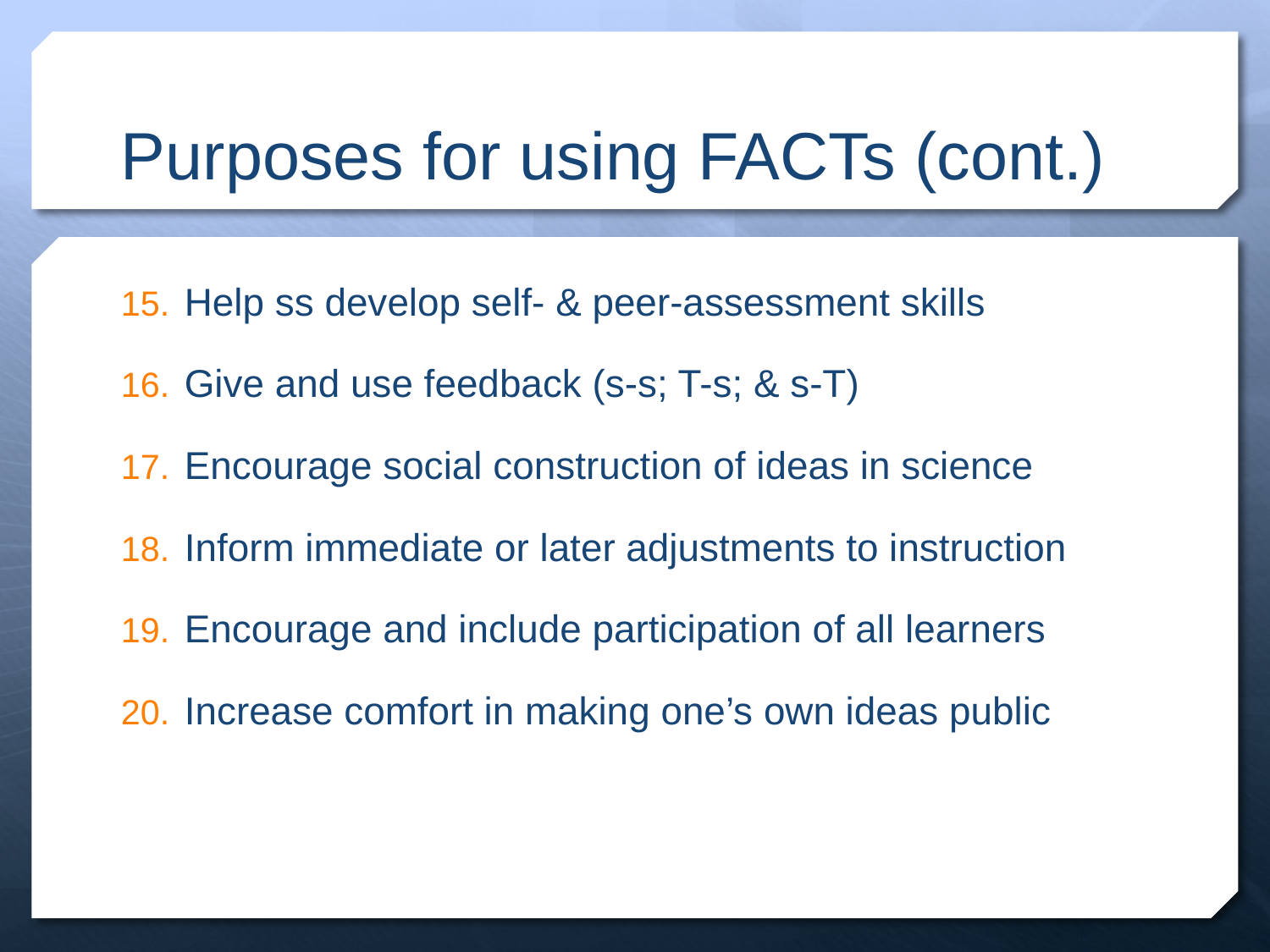

# Purposes for using FACTs (cont.)
Help ss develop self- & peer-assessment skills
Give and use feedback (s-s; T-s; & s-T)
Encourage social construction of ideas in science
Inform immediate or later adjustments to instruction
Encourage and include participation of all learners
Increase comfort in making one’s own ideas public